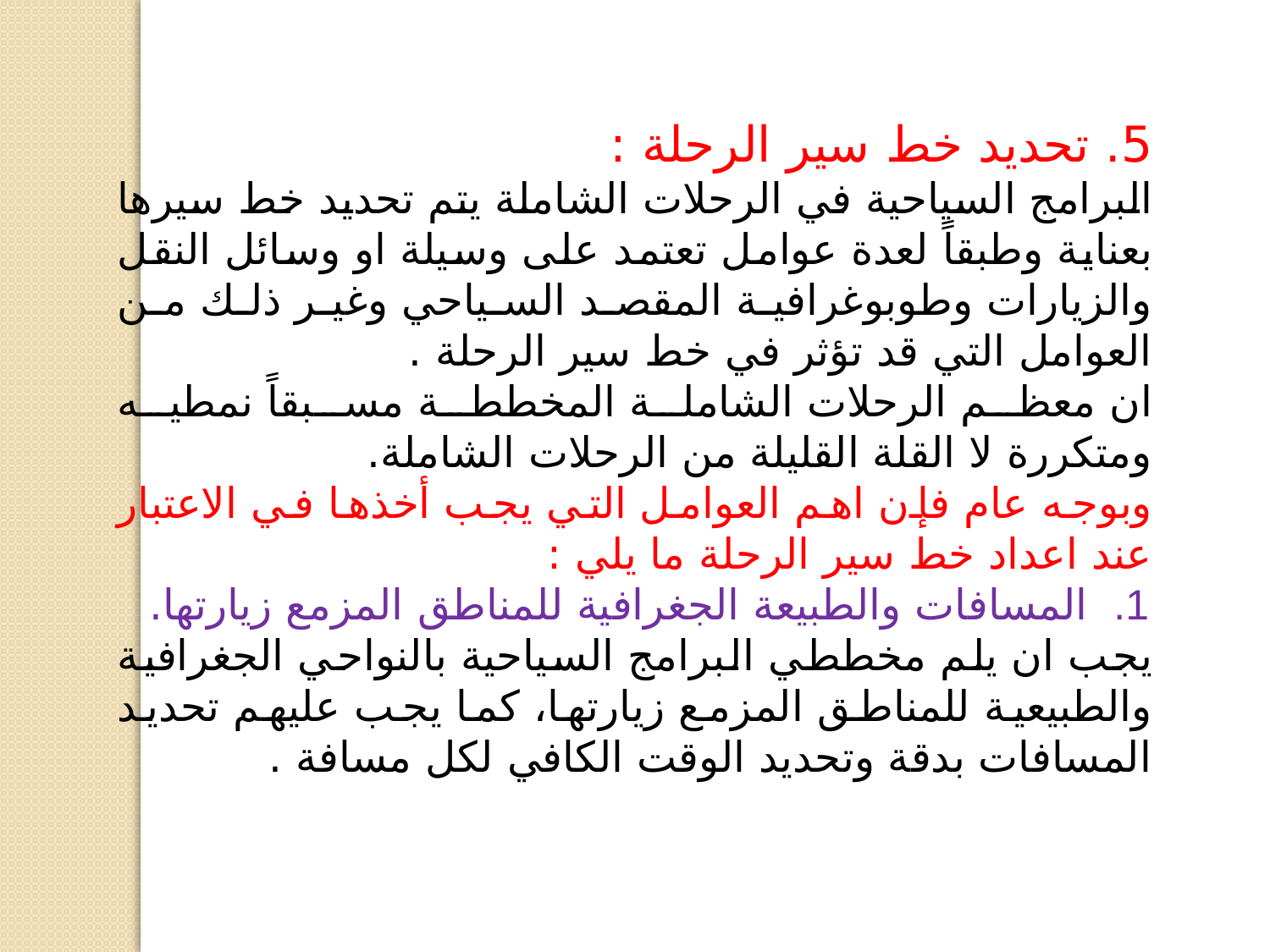

5. تحديد خط سير الرحلة :
البرامج السياحية في الرحلات الشاملة يتم تحديد خط سيرها بعناية وطبقاً لعدة عوامل تعتمد على وسيلة او وسائل النقل والزيارات وطوبوغرافية المقصد السياحي وغير ذلك من العوامل التي قد تؤثر في خط سير الرحلة .
ان معظم الرحلات الشاملة المخططة مسبقاً نمطيه ومتكررة لا القلة القليلة من الرحلات الشاملة.
وبوجه عام فإن اهم العوامل التي يجب أخذها في الاعتبار عند اعداد خط سير الرحلة ما يلي :
المسافات والطبيعة الجغرافية للمناطق المزمع زيارتها.
يجب ان يلم مخططي البرامج السياحية بالنواحي الجغرافية والطبيعية للمناطق المزمع زيارتها، كما يجب عليهم تحديد المسافات بدقة وتحديد الوقت الكافي لكل مسافة .